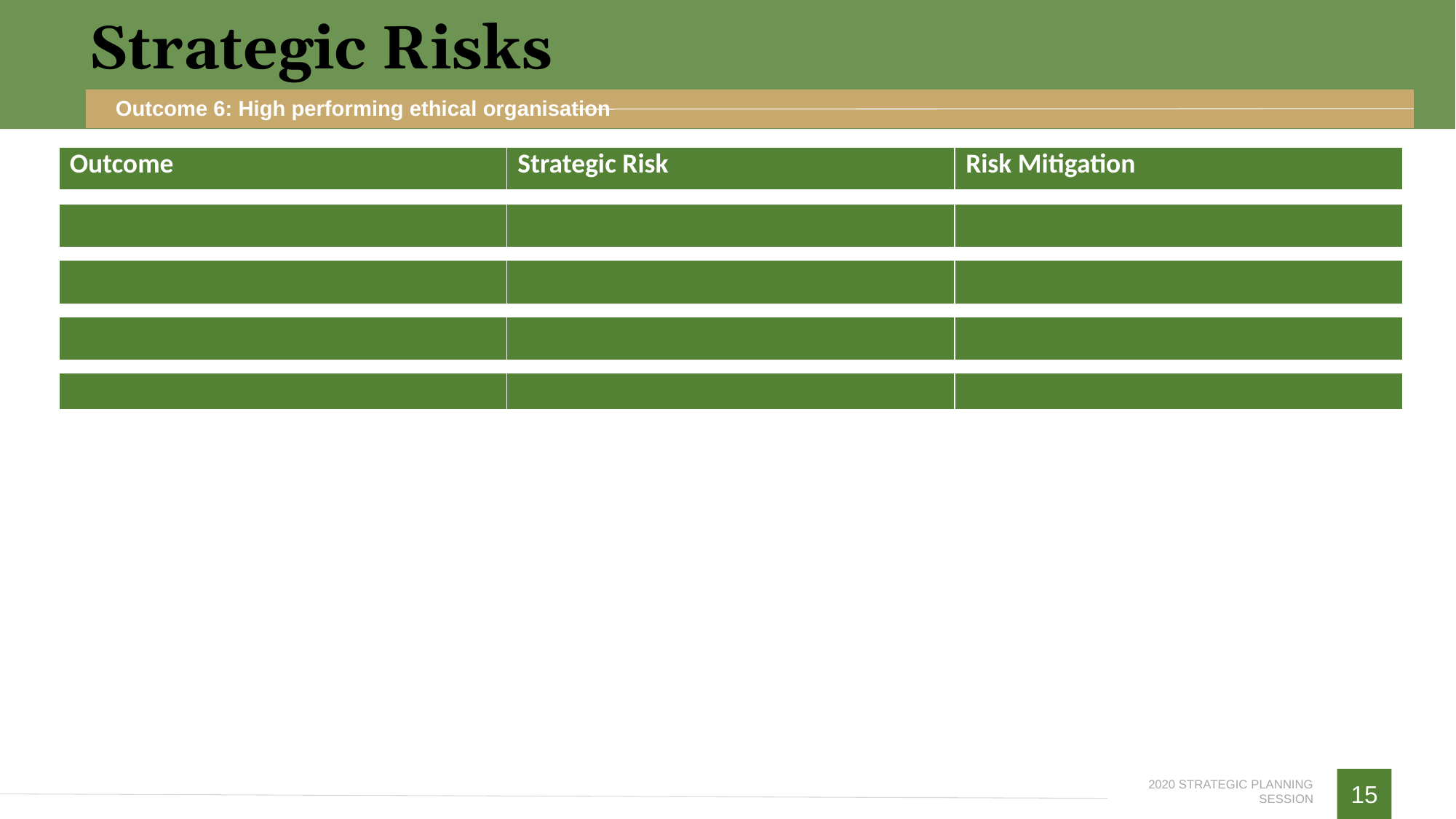

Strategic Risks
Outcome 6: High performing ethical organisation
| Outcome | Strategic Risk | Risk Mitigation |
| --- | --- | --- |
|  |  |  |
|  |  |  |
|  |  |  |
|  |  |  |
|  |  |  |
|  |  |  |
|  |  |  |
|  |  |  |